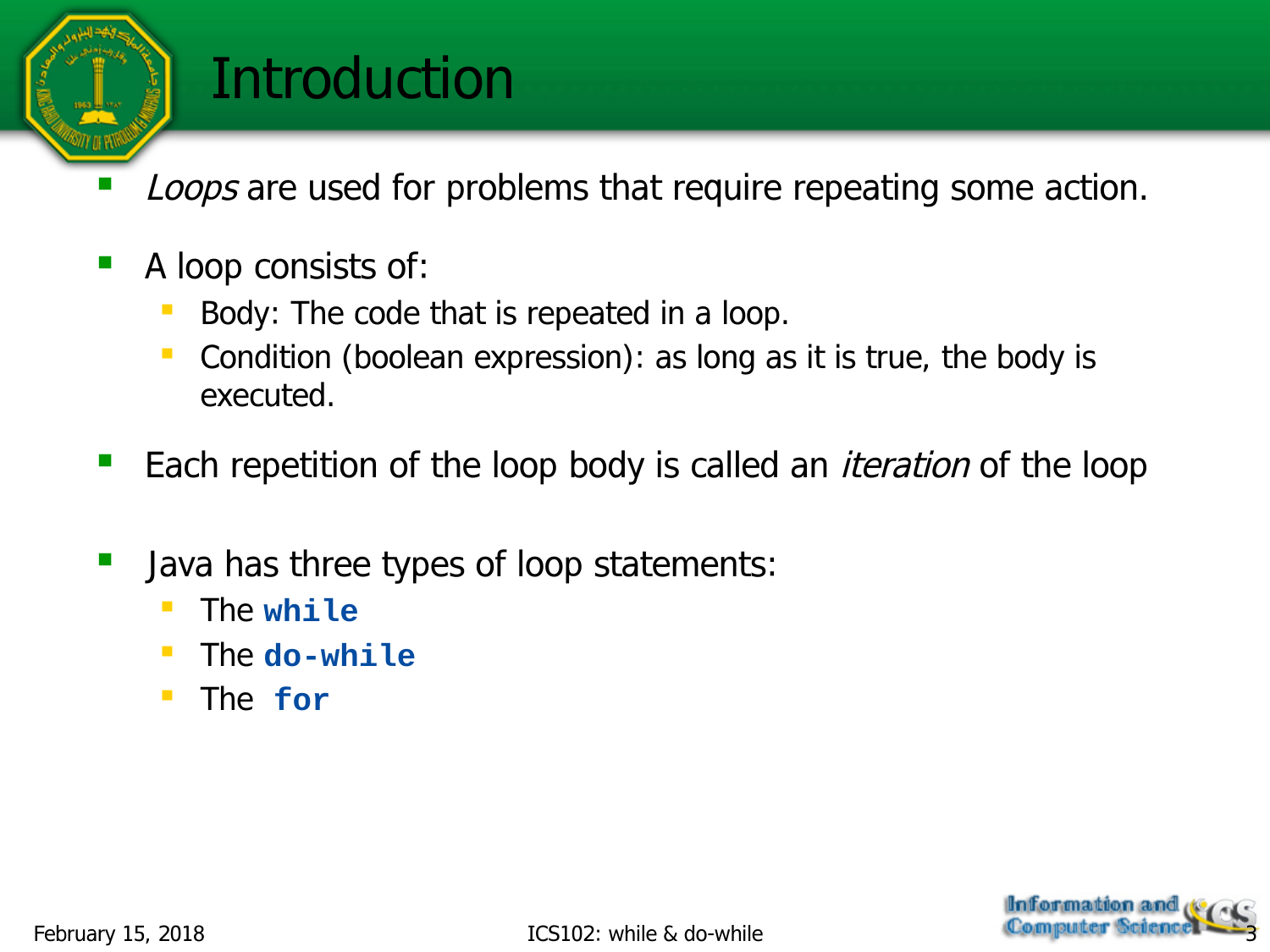

Introduction
Loops are used for problems that require repeating some action.

A loop consists of:
Body: The code that is repeated in a loop.
Condition (boolean expression): as long as it is true, the body is executed.

Each repetition of the loop body is called an iteration of the loop

Java has three types of loop statements:
The while
The do-while
The  for

February 15, 2018
ICS102: while & do-while
3